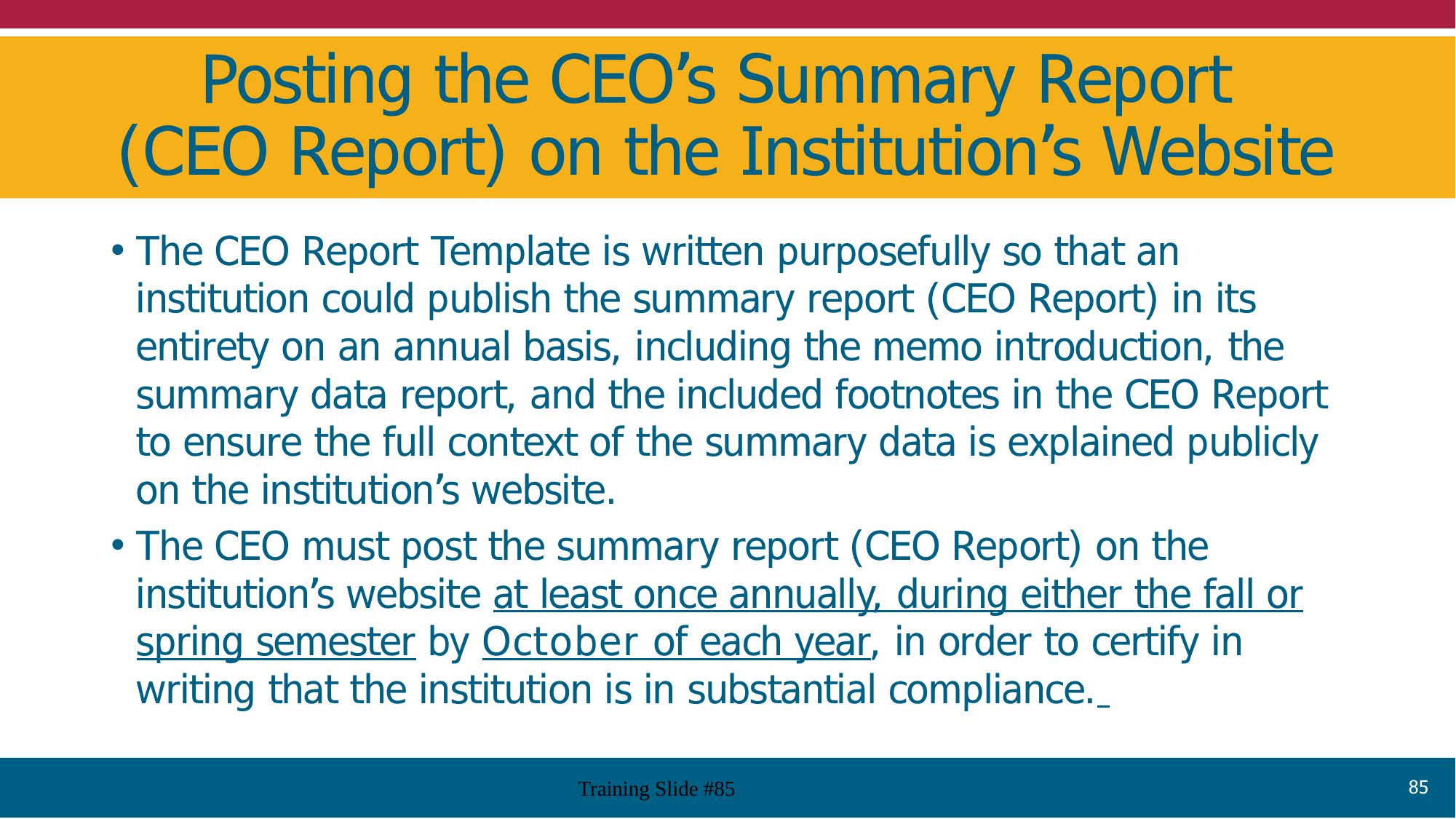

# Posting the CEO’s Summary Report (CEO Report) on the Institution’s Website
The CEO Report Template is written purposefully so that an institution could publish the summary report (CEO Report) in its entirety on an annual basis, including the memo introduction, the summary data report, and the included footnotes in the CEO Report to ensure the full context of the summary data is explained publicly on the institution’s website.
The CEO must post the summary report (CEO Report) on the institution’s website at least once annually, during either the fall or spring semester by October of each year, in order to certify in writing that the institution is in substantial compliance.
85
Training Slide #85